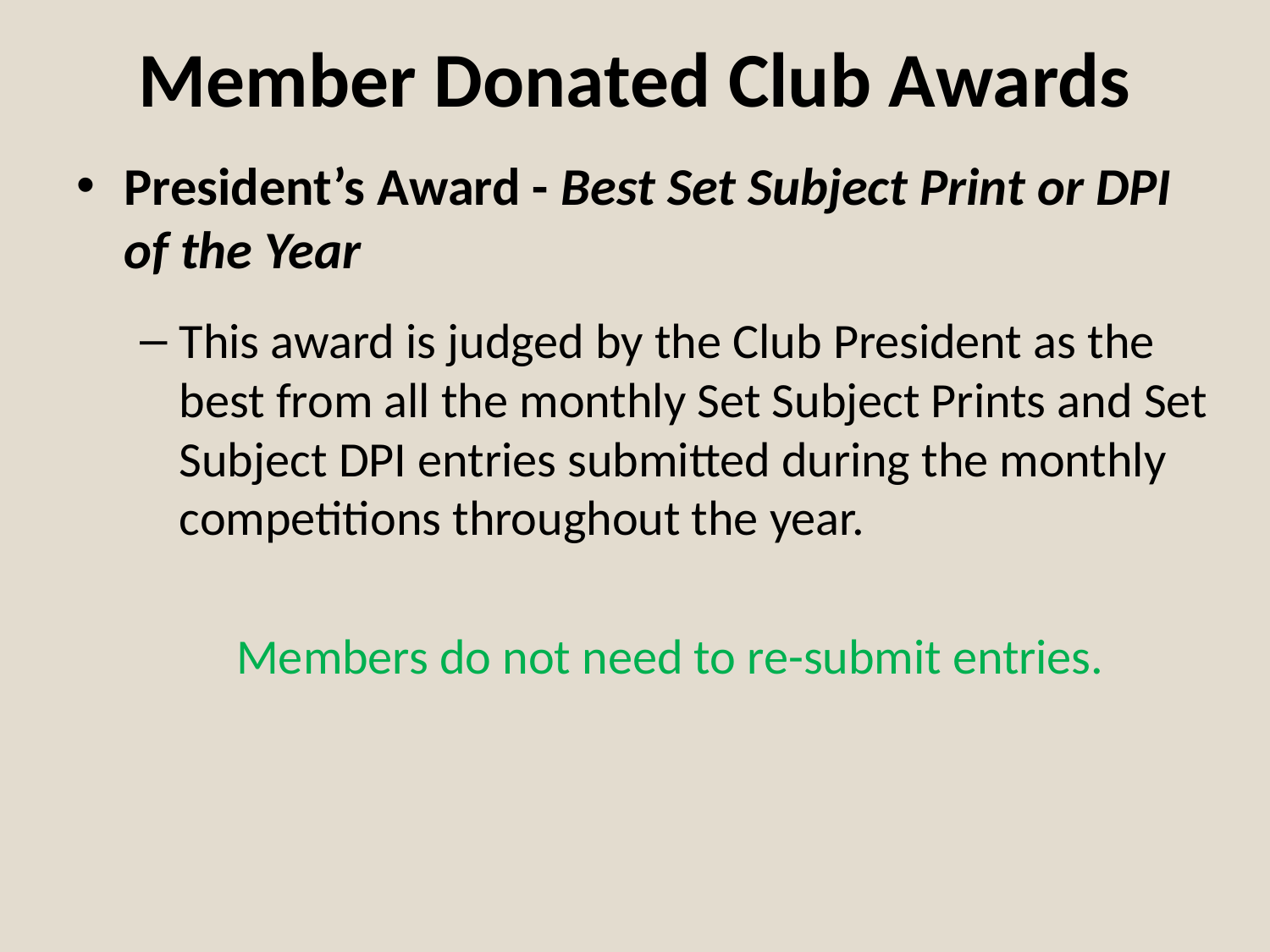

# Member Donated Club Awards
President’s Award - Best Set Subject Print or DPI of the Year

This award is judged by the Club President as the best from all the monthly Set Subject Prints and Set Subject DPI entries submitted during the monthly competitions throughout the year.

Members do not need to re-submit entries.